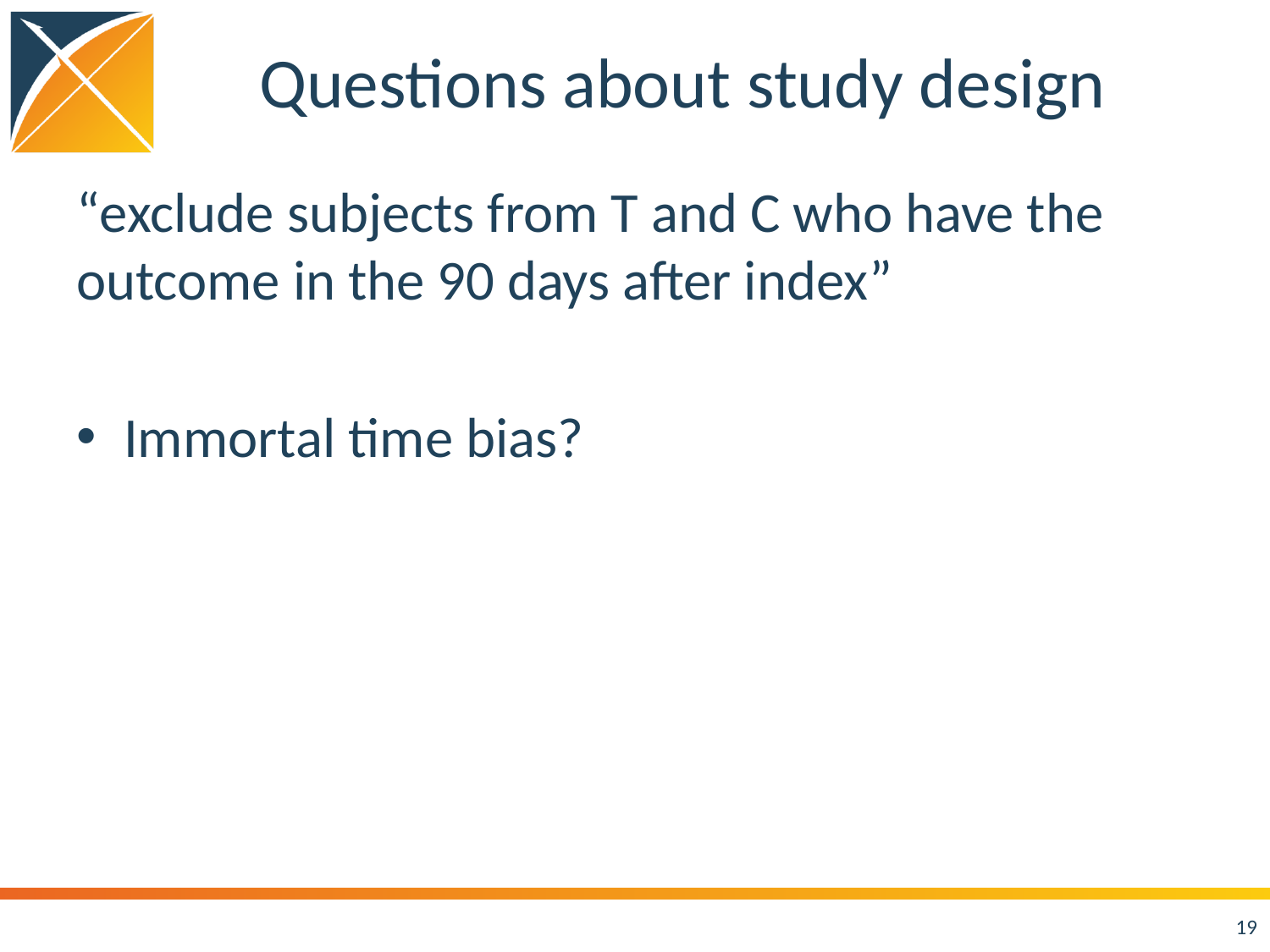

# Questions about study design
“exclude subjects from T and C who have the outcome in the 90 days after index”

Immortal time bias?

19